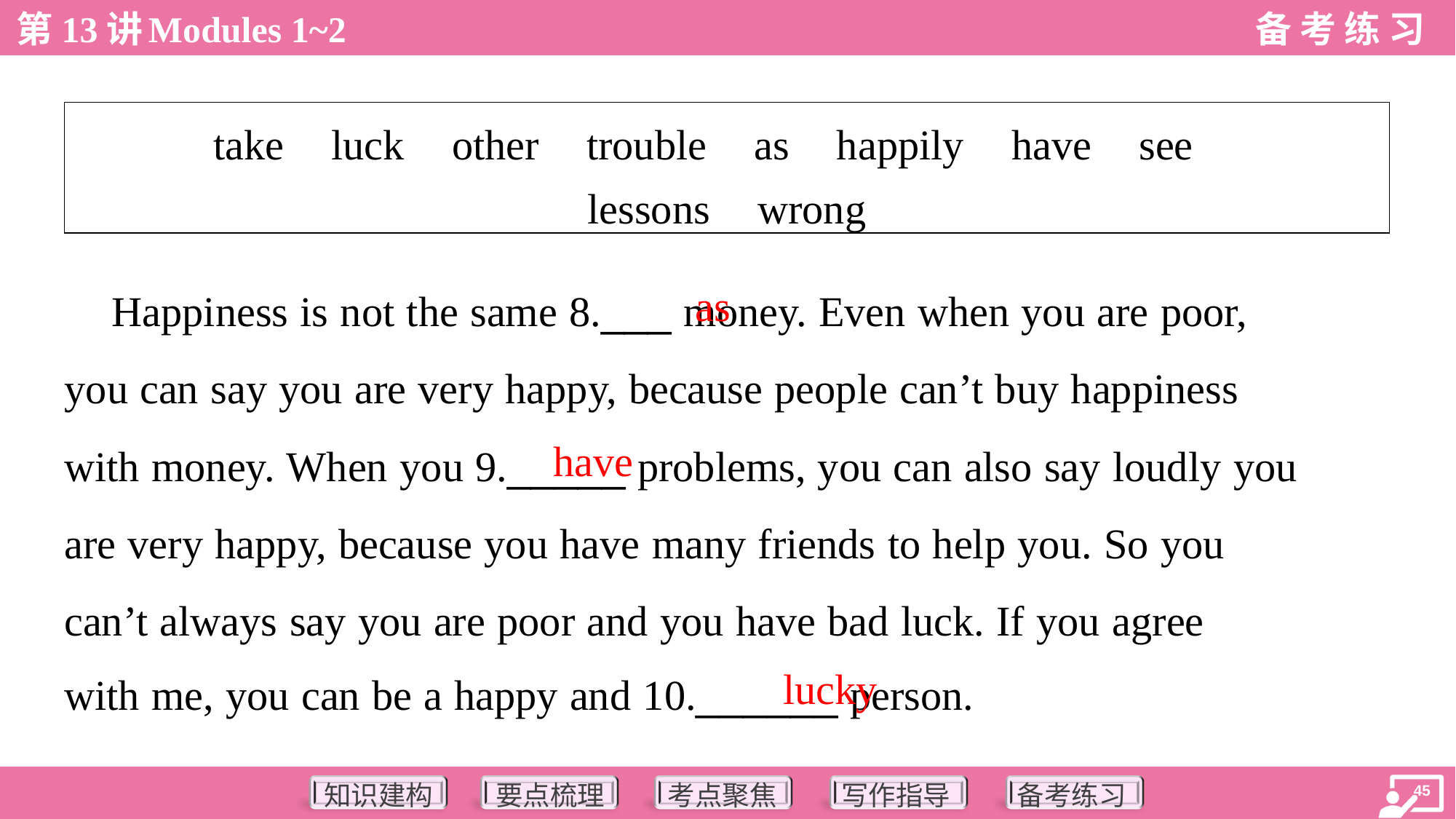

| take luck other trouble as happily have see lessons wrong |
| --- |
as
    Happiness is not the same 8.___ money. Even when you are poor,
you can say you are very happy, because people can’t buy happiness
with money. When you 9._____ problems, you can also say loudly you
are very happy, because you have many friends to help you. So you
can’t always say you are poor and you have bad luck. If you agree
with me, you can be a happy and 10.______ person.
have
lucky